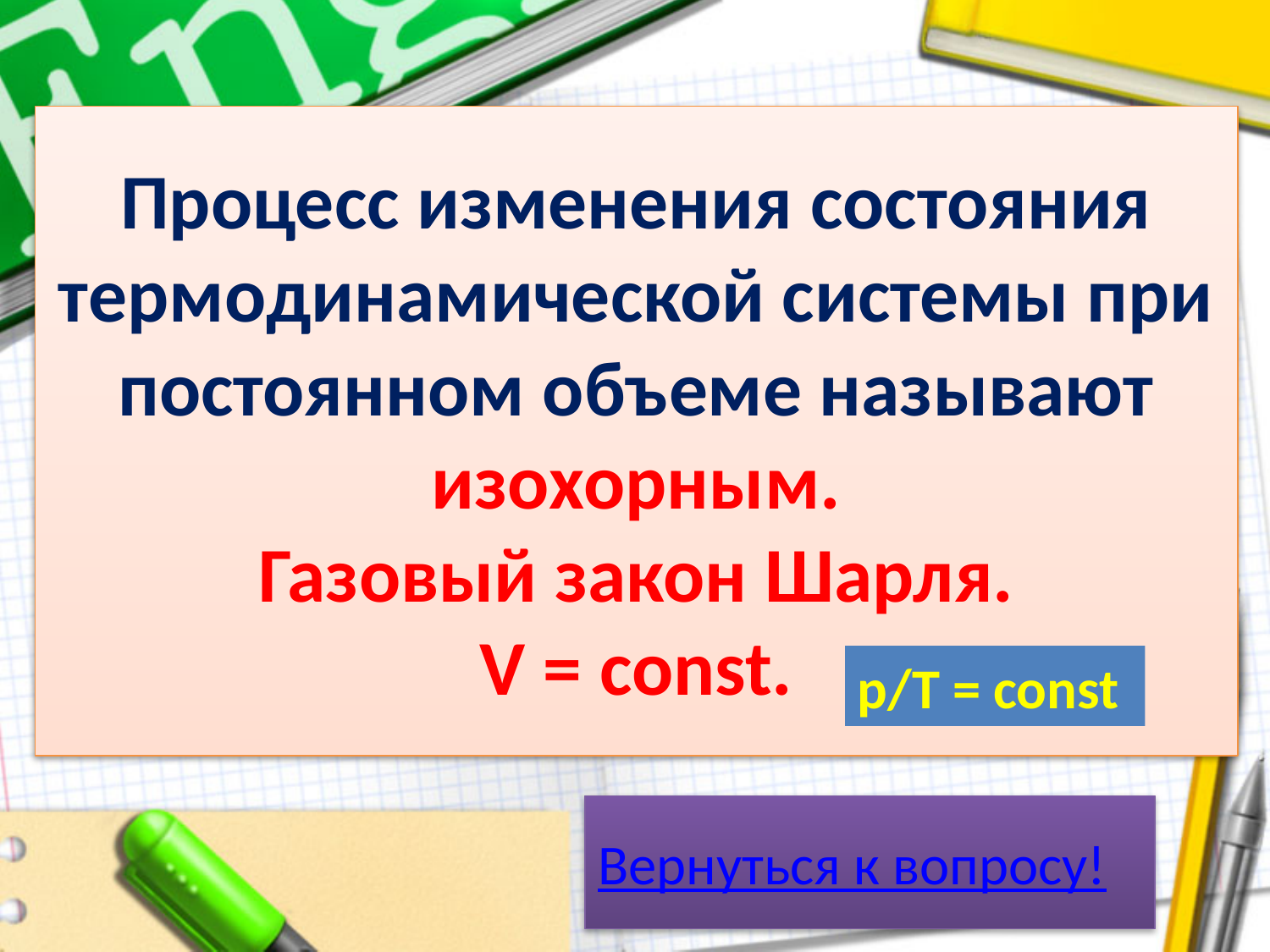

# Процесс изменения состояния термодинамической системы при постоянном объеме называют изохорным. Газовый закон Шарля. V = const.
p/T = const
Вернуться к вопросу!